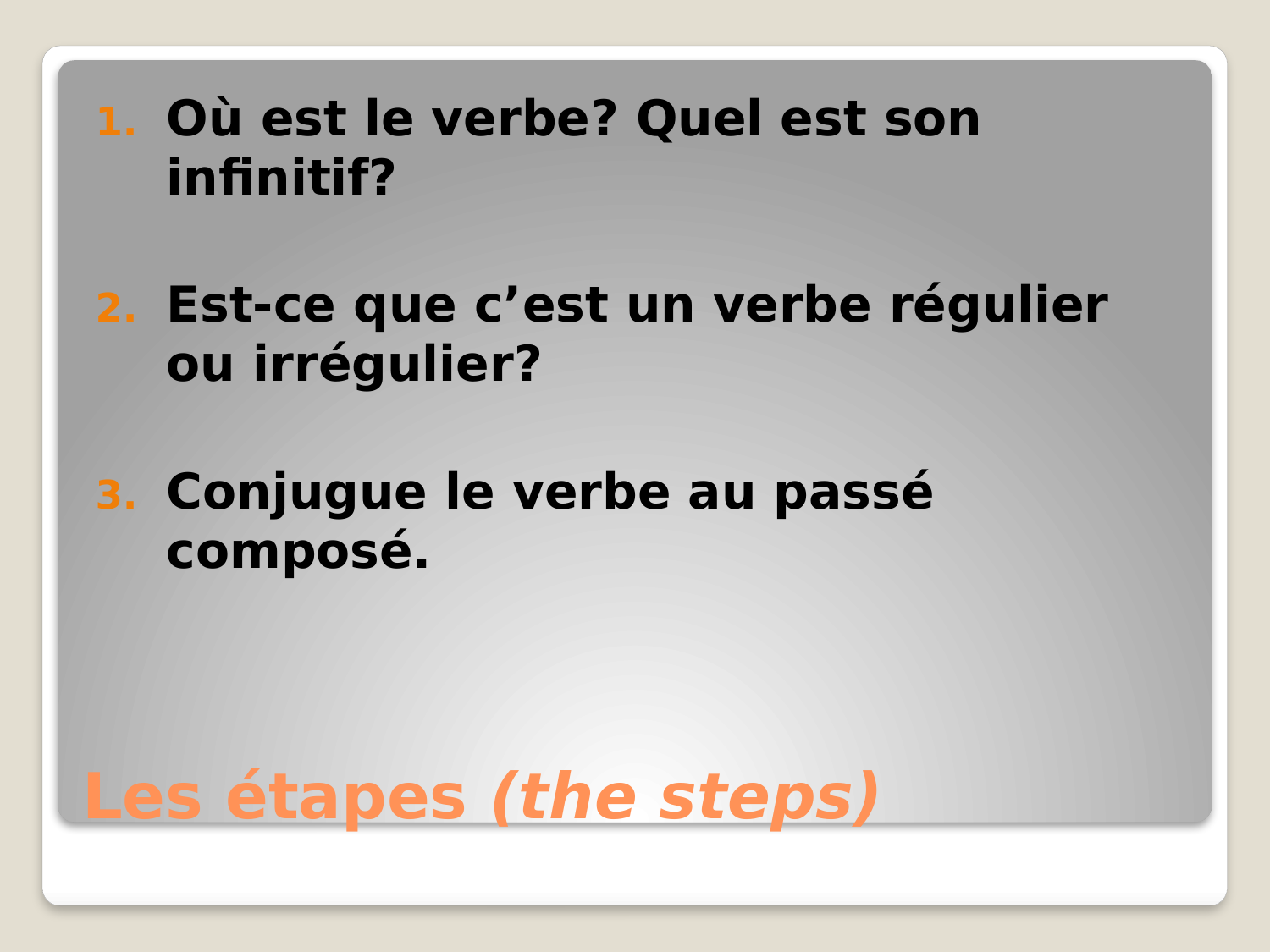

Où est le verbe? Quel est son infinitif?

Est-ce que c’est un verbe régulier ou irrégulier?

Conjugue le verbe au passé composé.

# Les étapes (the steps)